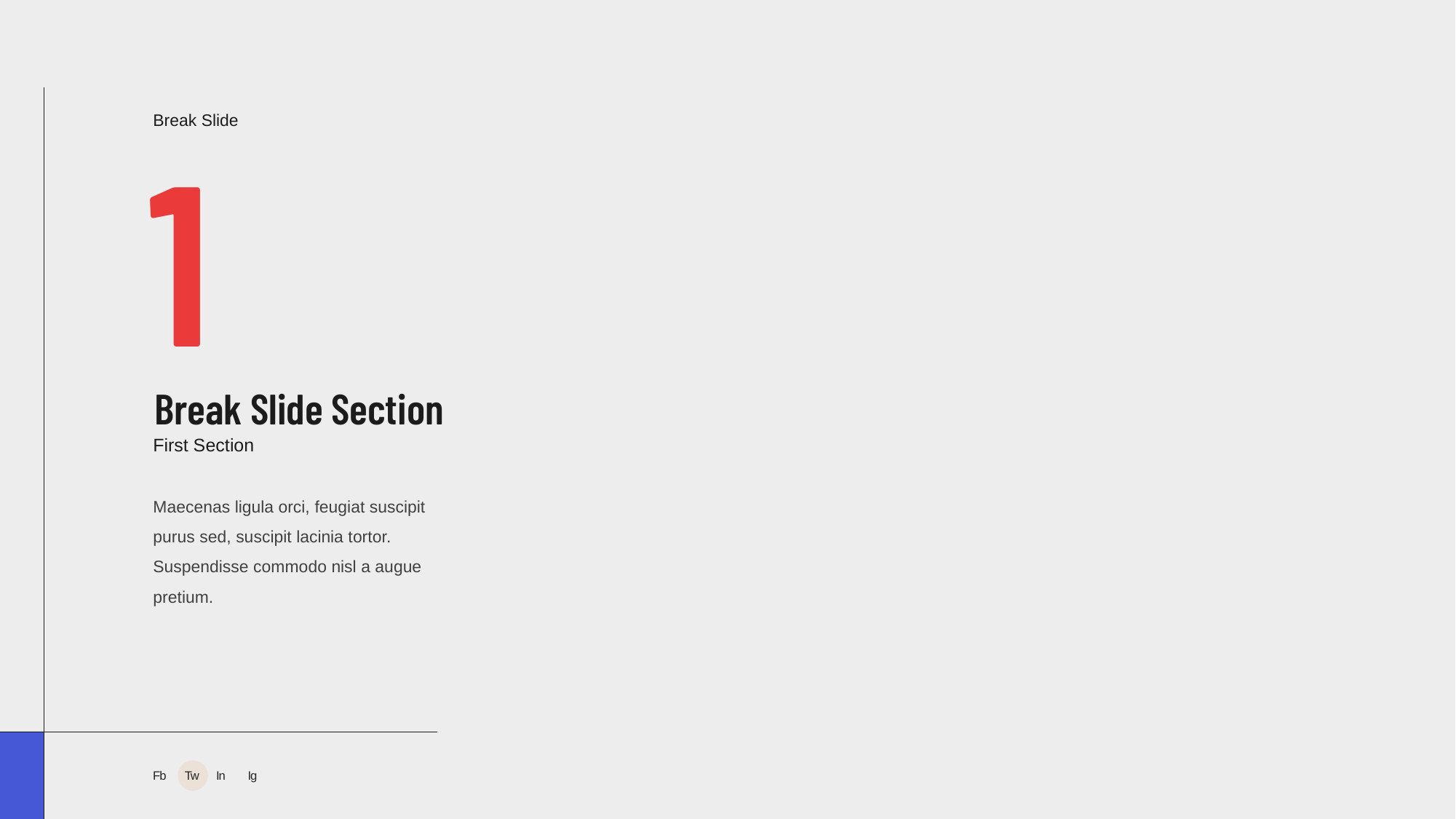

Break Slide
1
Break Slide Section
First Section
Maecenas ligula orci, feugiat suscipit purus sed, suscipit lacinia tortor. Suspendisse commodo nisl a augue pretium.

Fb
Tw
In
Ig